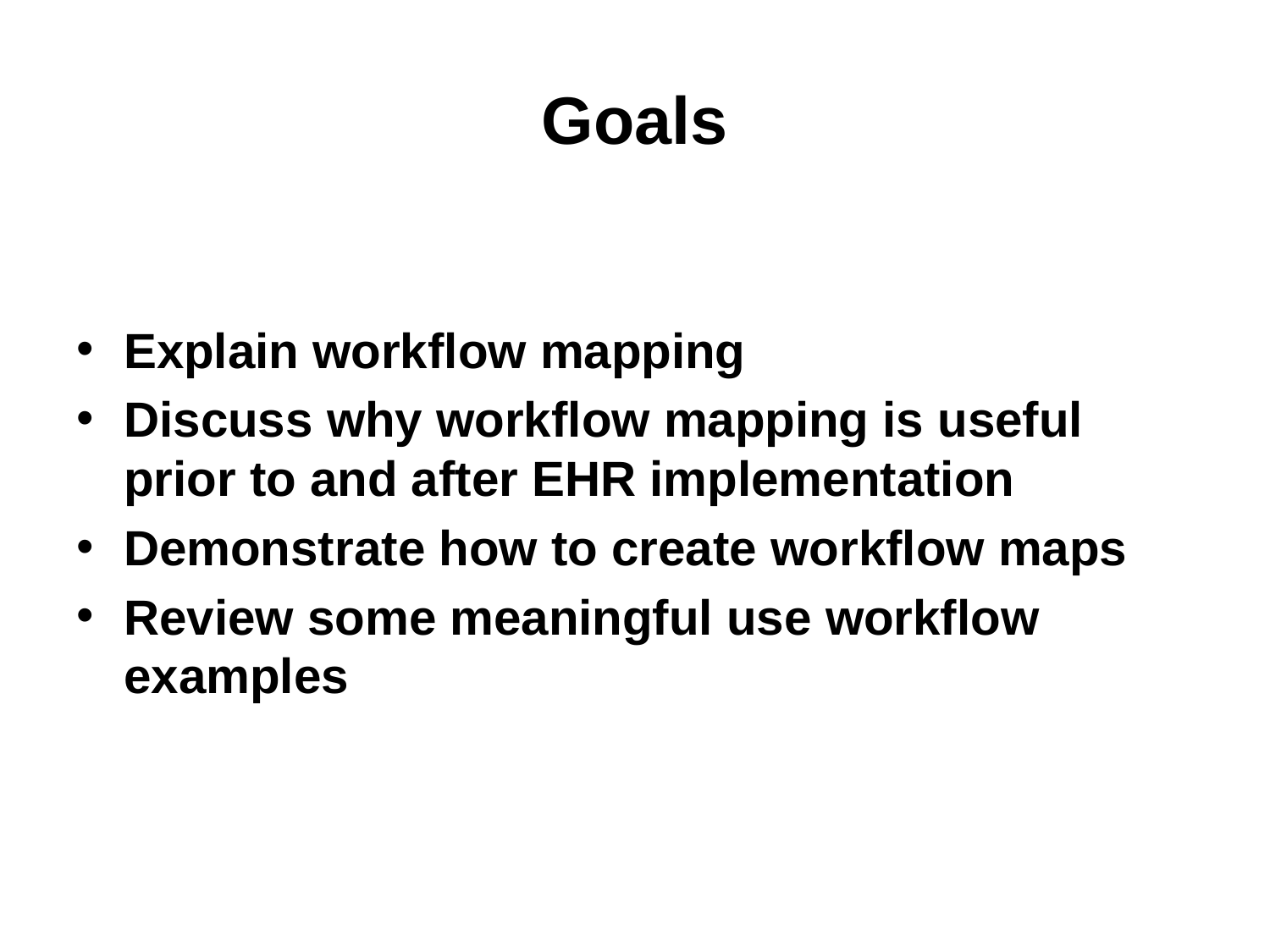

# Goals

Explain workflow mapping
Discuss why workflow mapping is useful prior to and after EHR implementation
Demonstrate how to create workflow maps
Review some meaningful use workflow examples